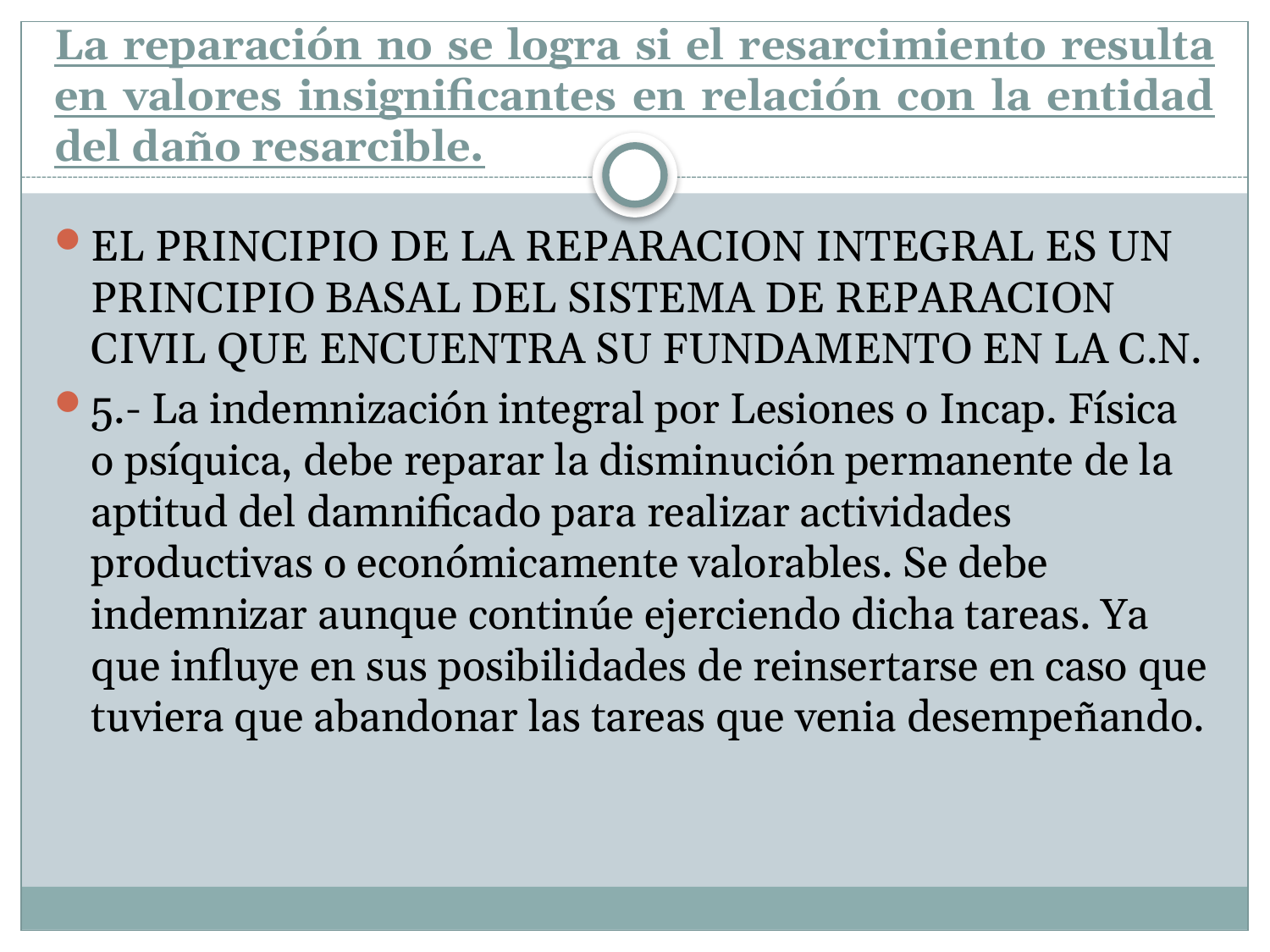

# La reparación no se logra si el resarcimiento resulta en valores insignificantes en relación con la entidad del daño resarcible.
EL PRINCIPIO DE LA REPARACION INTEGRAL ES UN PRINCIPIO BASAL DEL SISTEMA DE REPARACION CIVIL QUE ENCUENTRA SU FUNDAMENTO EN LA C.N.
5.- La indemnización integral por Lesiones o Incap. Física o psíquica, debe reparar la disminución permanente de la aptitud del damnificado para realizar actividades productivas o económicamente valorables. Se debe indemnizar aunque continúe ejerciendo dicha tareas. Ya que influye en sus posibilidades de reinsertarse en caso que tuviera que abandonar las tareas que venia desempeñando.